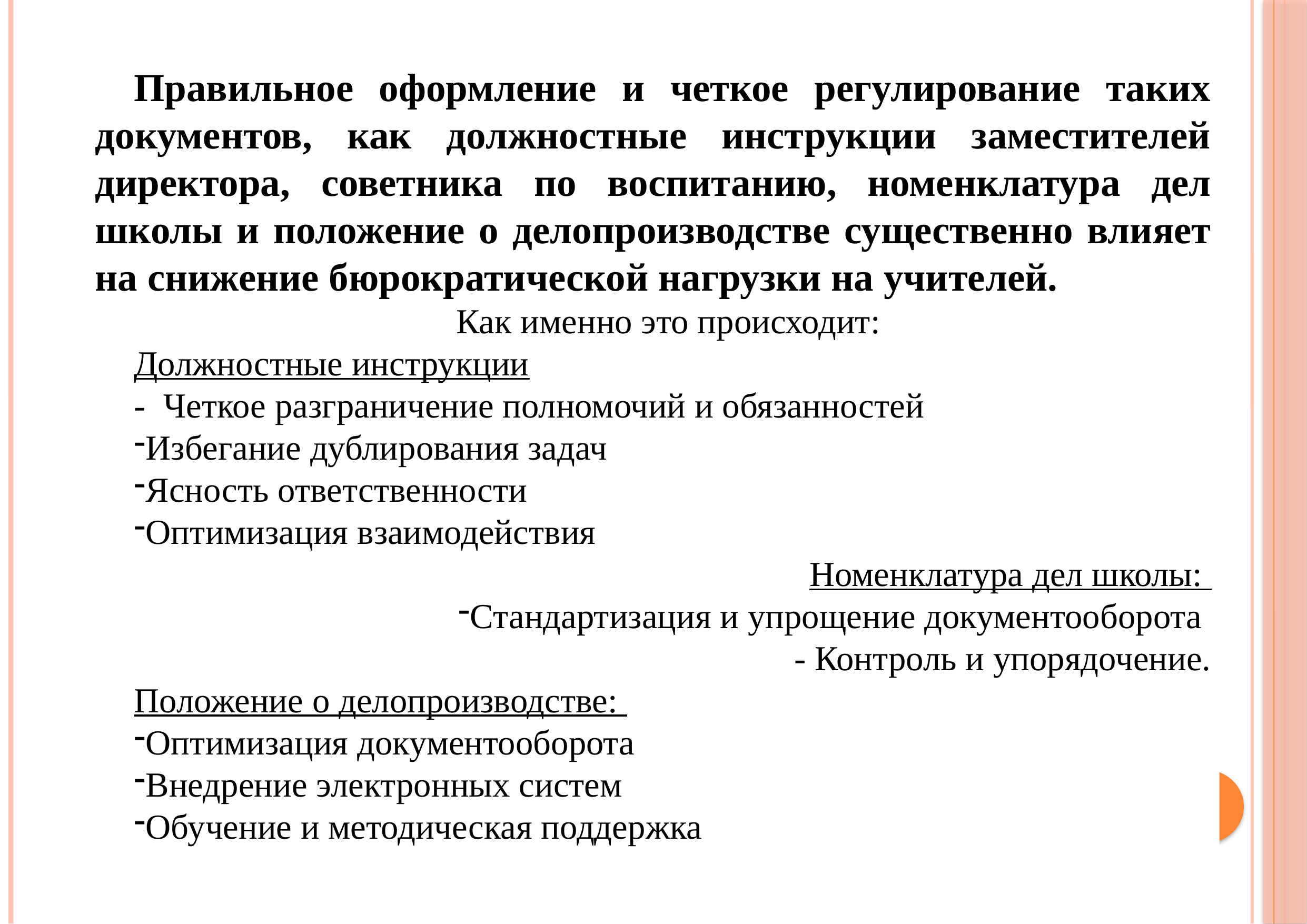

Правильное оформление и четкое регулирование таких документов, как должностные инструкции заместителей директора, советника по воспитанию, номенклатура дел школы и положение о делопроизводстве существенно влияет на снижение бюрократической нагрузки на учителей.
Как именно это происходит:
Должностные инструкции
-  Четкое разграничение полномочий и обязанностей
Избегание дублирования задач
Ясность ответственности
Оптимизация взаимодействия
Номенклатура дел школы:
Стандартизация и упрощение документооборота
- Контроль и упорядочение.
Положение о делопроизводстве:
Оптимизация документооборота
Внедрение электронных систем
Обучение и методическая поддержка